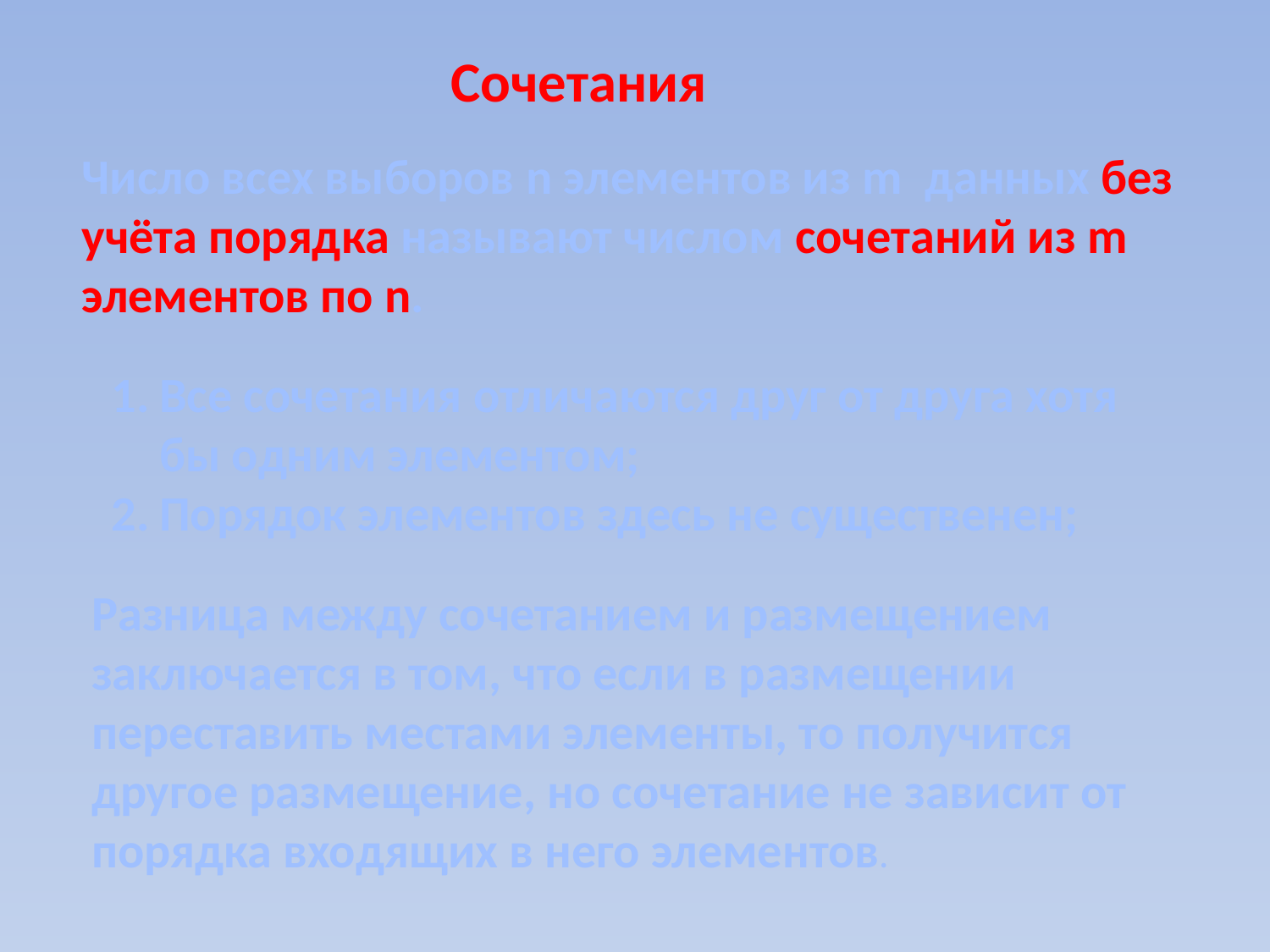

Сочетания
Число всех выборов n элементов из m  данных без учёта порядка называют числом сочетаний из m элементов по n.
Все сочетания отличаются друг от друга хотя бы одним элементом;
Порядок элементов здесь не существенен;
Разница между сочетанием и размещением заключается в том, что если в размещении переставить местами элементы, то получится другое размещение, но сочетание не зависит от порядка входящих в него элементов.